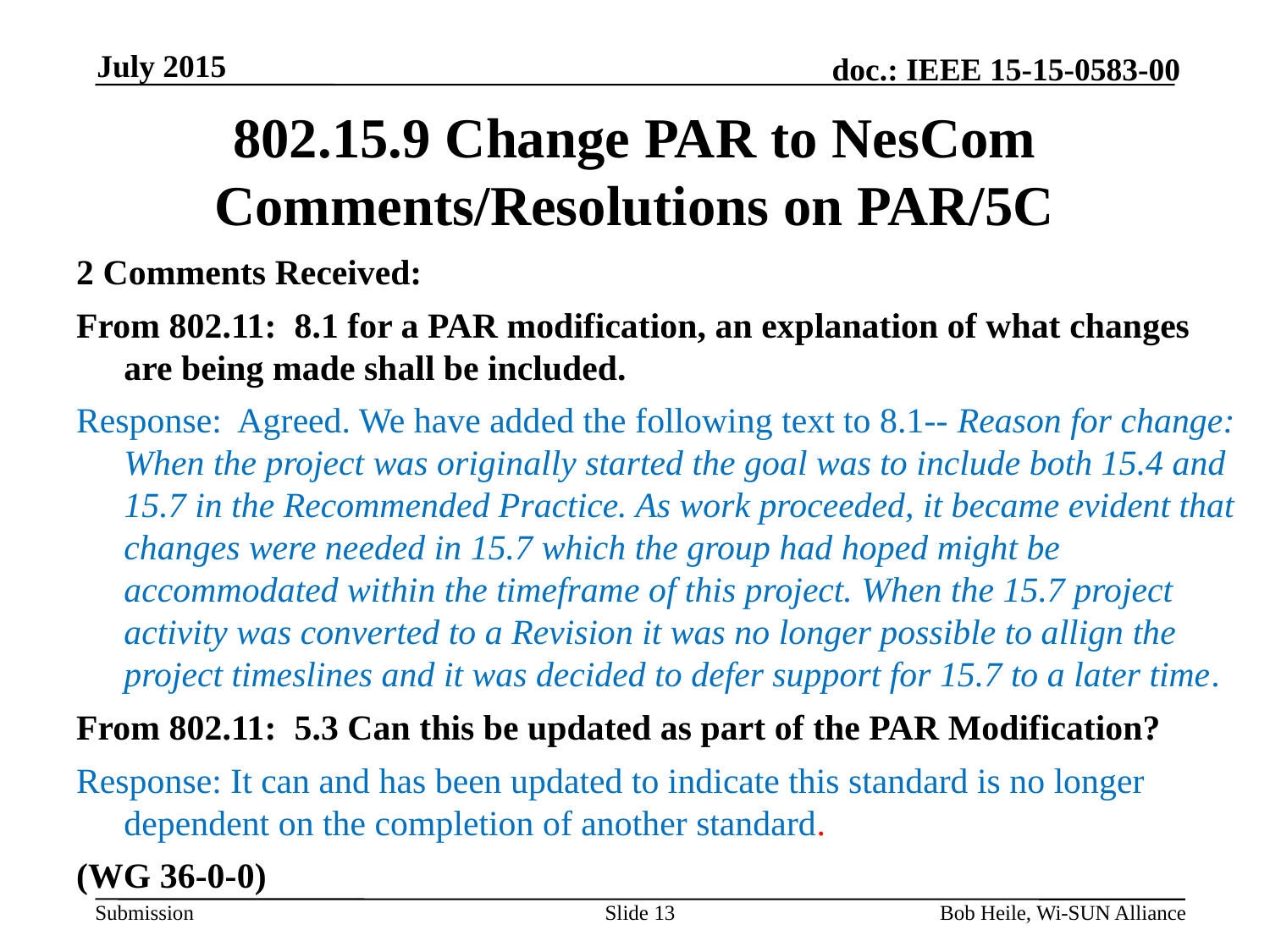

July 2015
# 802.15.9 Change PAR to NesCom Comments/Resolutions on PAR/5C
2 Comments Received:
From 802.11:  8.1 for a PAR modification, an explanation of what changes are being made shall be included.
Response:  Agreed. We have added the following text to 8.1-- Reason for change: When the project was originally started the goal was to include both 15.4 and 15.7 in the Recommended Practice. As work proceeded, it became evident that changes were needed in 15.7 which the group had hoped might be accommodated within the timeframe of this project. When the 15.7 project activity was converted to a Revision it was no longer possible to allign the project timeslines and it was decided to defer support for 15.7 to a later time.
From 802.11:  5.3 Can this be updated as part of the PAR Modification?
Response: It can and has been updated to indicate this standard is no longer dependent on the completion of another standard.
(WG 36-0-0)
Slide 13
Bob Heile, Wi-SUN Alliance